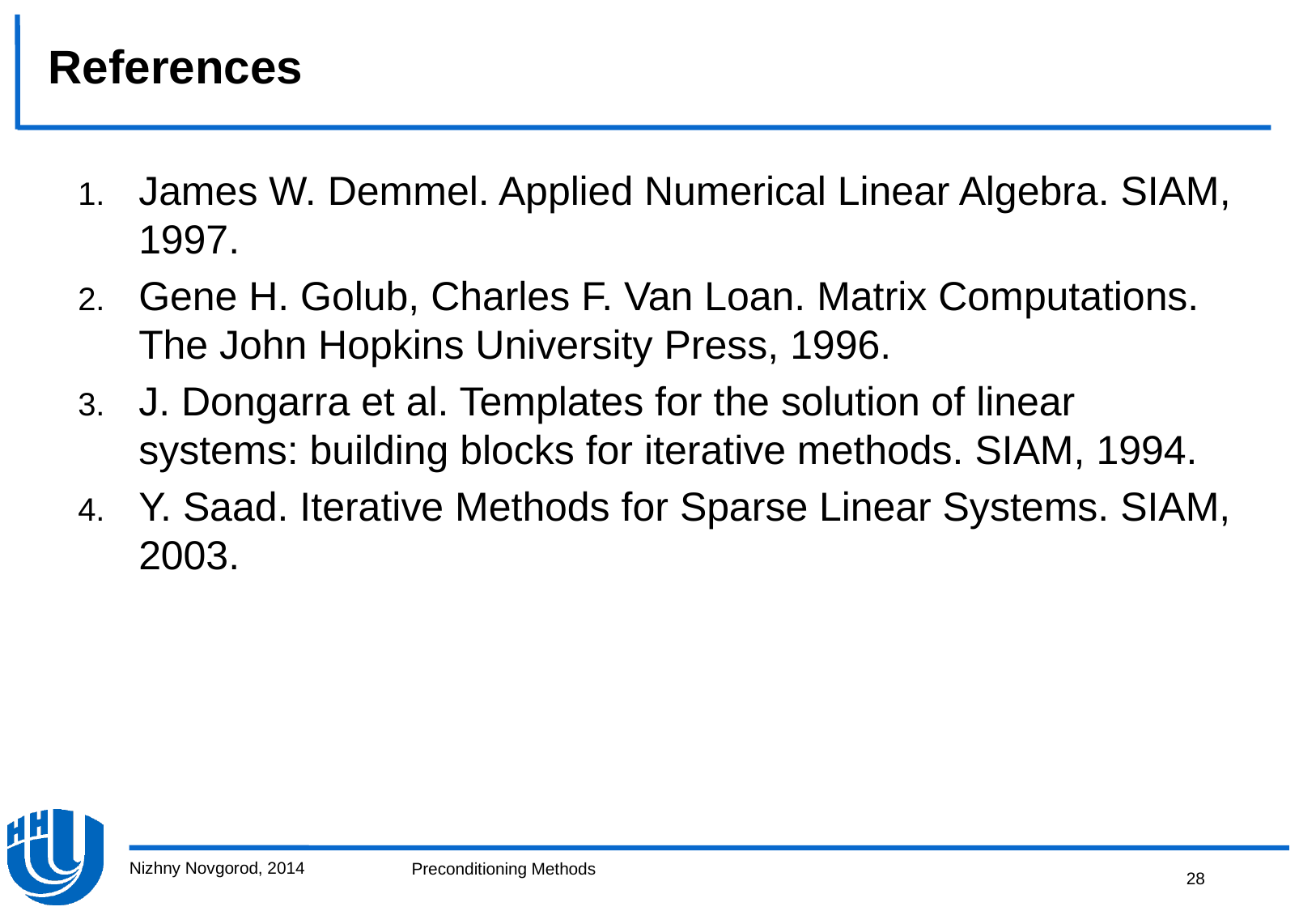

# References
James W. Demmel. Applied Numerical Linear Algebra. SIAM, 1997.
Gene H. Golub, Charles F. Van Loan. Matrix Computations. The John Hopkins University Press, 1996.
J. Dongarra et al. Templates for the solution of linear systems: building blocks for iterative methods. SIAM, 1994.
Y. Saad. Iterative Methods for Sparse Linear Systems. SIAM, 2003.

Nizhny Novgorod, 2014

28
Preconditioning Methods